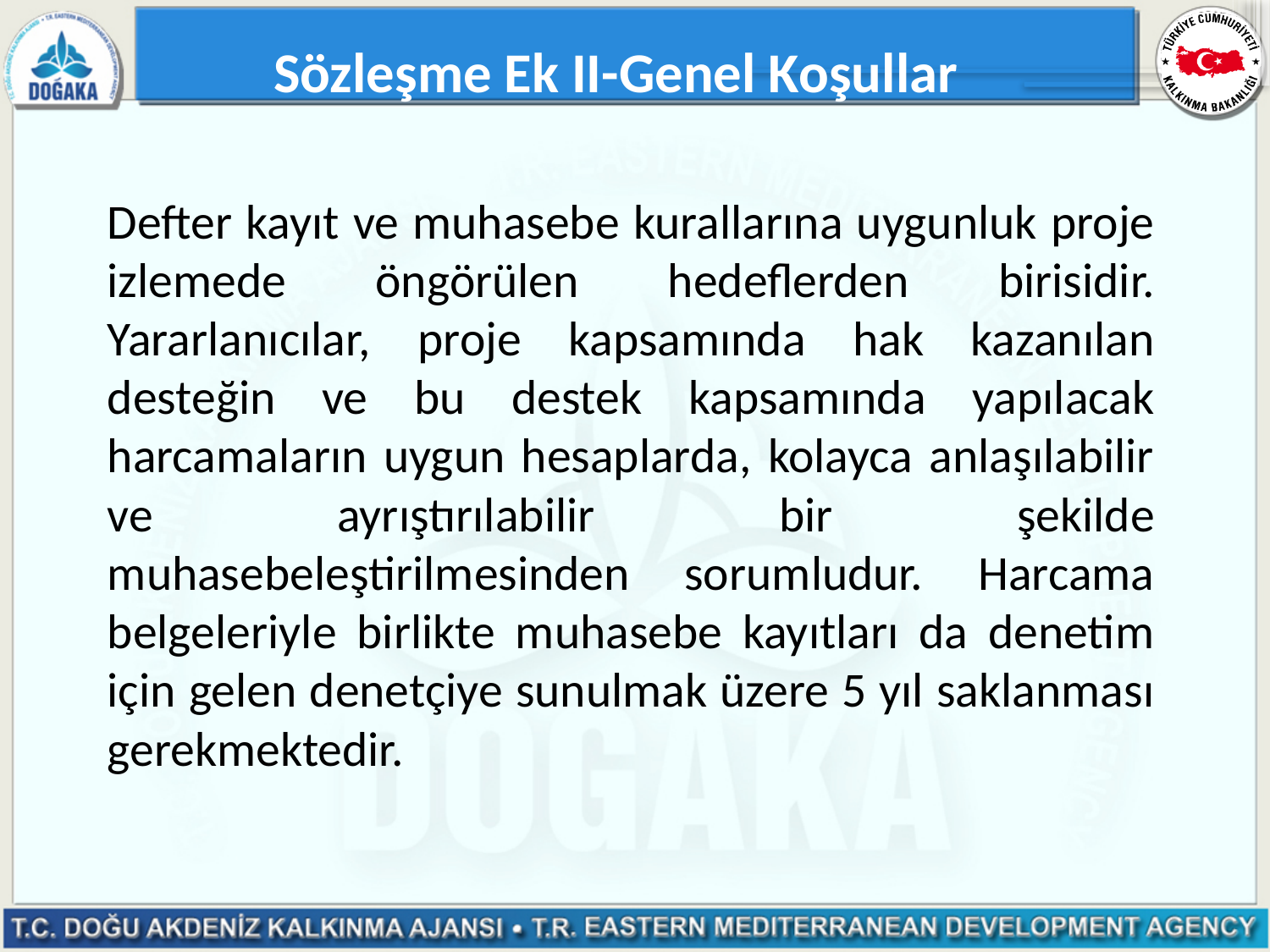

Sözleşme Ek II-Genel Koşullar
Defter kayıt ve muhasebe kurallarına uygunluk proje izlemede öngörülen hedeflerden birisidir. Yararlanıcılar, proje kapsamında hak kazanılan desteğin ve bu destek kapsamında yapılacak harcamaların uygun hesaplarda, kolayca anlaşılabilir ve ayrıştırılabilir bir şekilde muhasebeleştirilmesinden sorumludur. Harcama belgeleriyle birlikte muhasebe kayıtları da denetim için gelen denetçiye sunulmak üzere 5 yıl saklanması gerekmektedir.